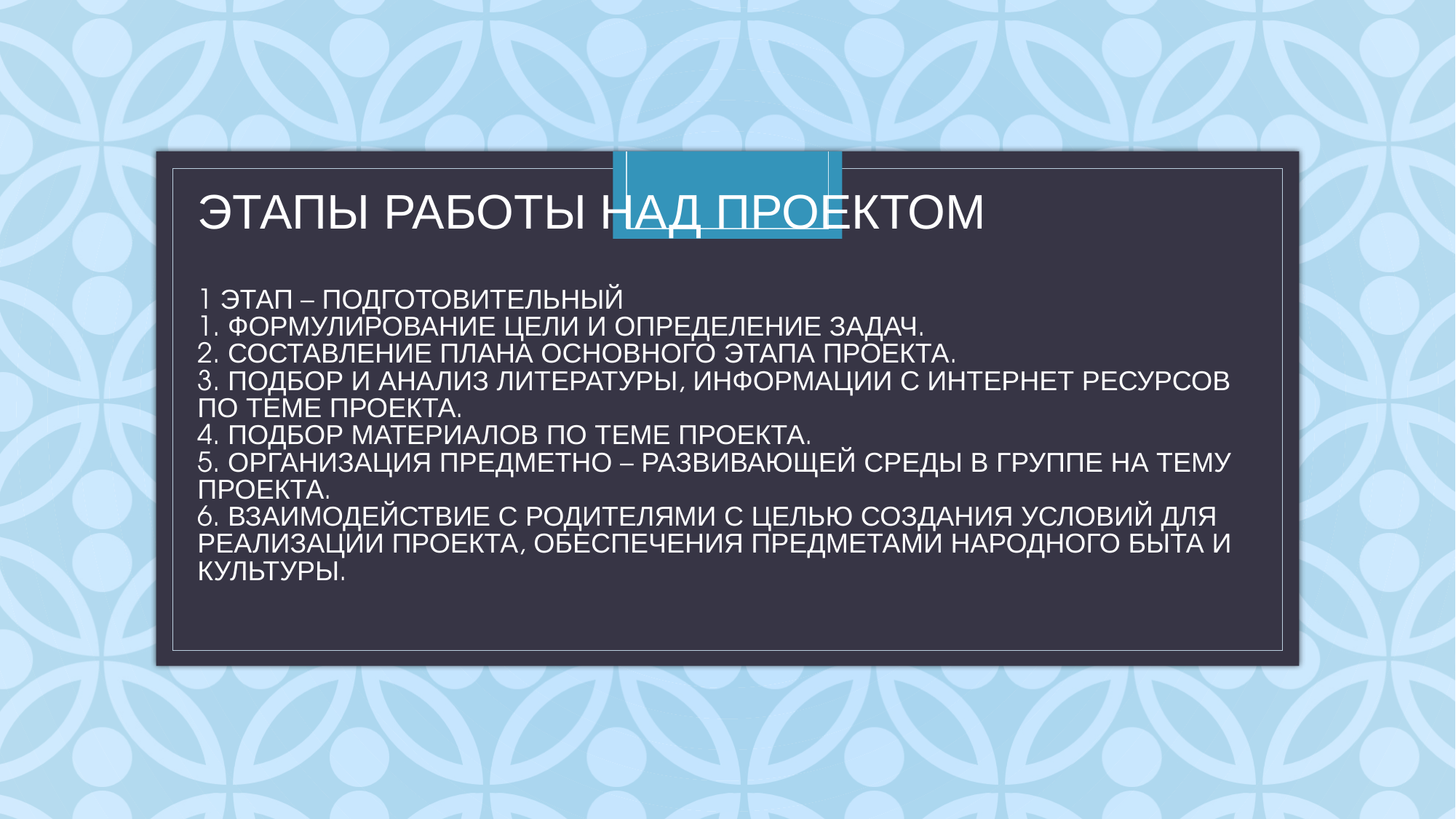

# ЭТАПЫ РАБОТЫ НАД ПРОЕКТОМ 1 ЭТАП – ПОДГОТОВИТЕЛЬНЫЙ 1. ФОРМУЛИРОВАНИЕ ЦЕЛИ И ОПРЕДЕЛЕНИЕ ЗАДАЧ. 2. СОСТАВЛЕНИЕ ПЛАНА ОСНОВНОГО ЭТАПА ПРОЕКТА. 3. ПОДБОР И АНАЛИЗ ЛИТЕРАТУРЫ, ИНФОРМАЦИИ С ИНТЕРНЕТ РЕСУРСОВ ПО ТЕМЕ ПРОЕКТА. 4. ПОДБОР МАТЕРИАЛОВ ПО ТЕМЕ ПРОЕКТА. 5. ОРГАНИЗАЦИЯ ПРЕДМЕТНО – РАЗВИВАЮЩЕЙ СРЕДЫ В ГРУППЕ НА ТЕМУ ПРОЕКТА. 6. ВЗАИМОДЕЙСТВИЕ С РОДИТЕЛЯМИ С ЦЕЛЬЮ СОЗДАНИЯ УСЛОВИЙ ДЛЯ РЕАЛИЗАЦИИ ПРОЕКТА, ОБЕСПЕЧЕНИЯ ПРЕДМЕТАМИ НАРОДНОГО БЫТА И КУЛЬТУРЫ.